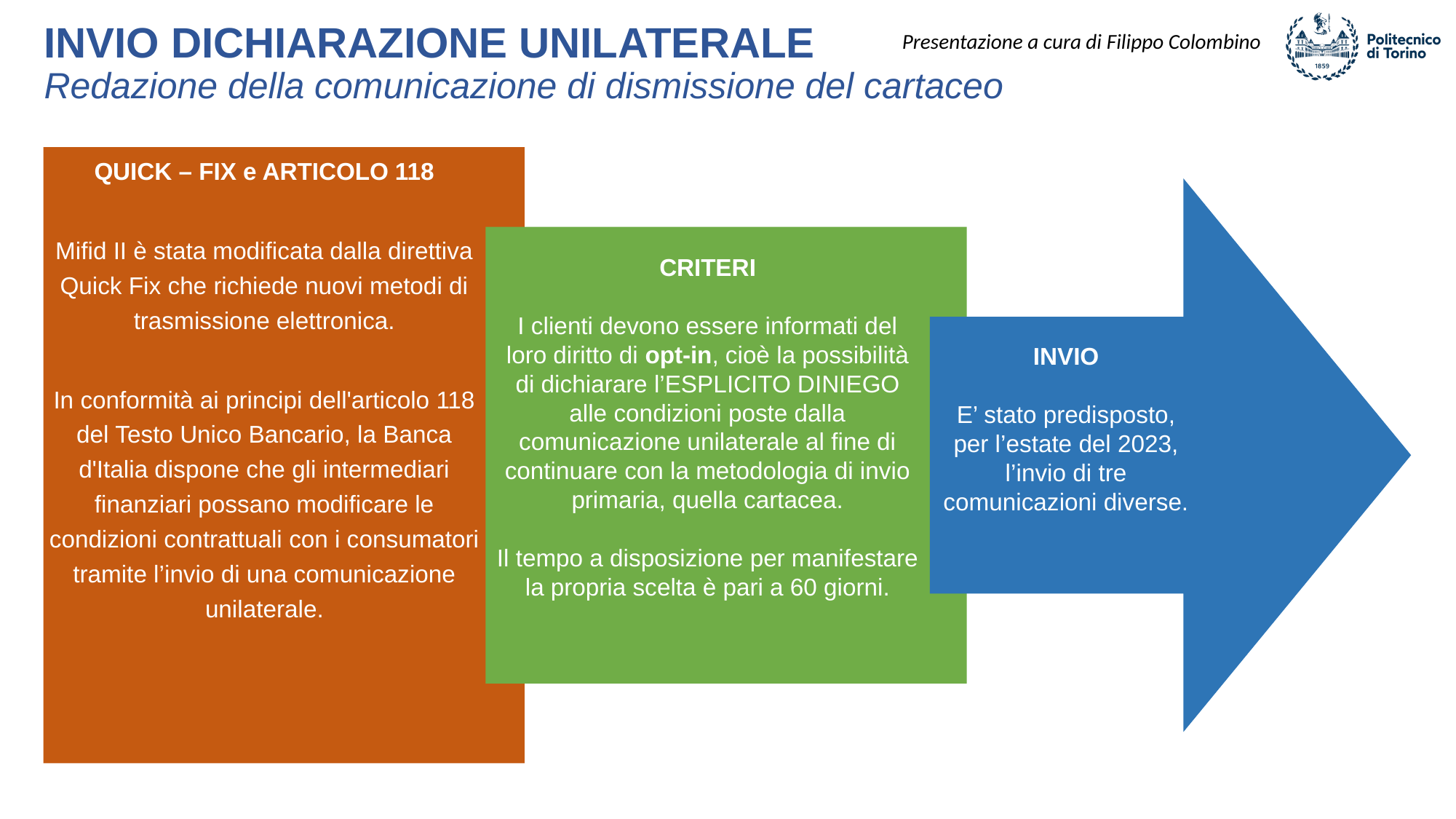

INVIO DICHIARAZIONE UNILATERALE
Redazione della comunicazione di dismissione del cartaceo

QUICK – FIX e ARTICOLO 118

Mifid II è stata modificata dalla direttiva Quick Fix che richiede nuovi metodi di trasmissione elettronica.

In conformità ai principi dell'articolo 118 del Testo Unico Bancario, la Banca d'Italia dispone che gli intermediari finanziari possano modificare le condizioni contrattuali con i consumatori tramite l’invio di una comunicazione unilaterale.

CRITERI

I clienti devono essere informati del loro diritto di opt-in, cioè la possibilità di dichiarare l’ESPLICITO DINIEGO alle condizioni poste dalla comunicazione unilaterale al fine di continuare con la metodologia di invio primaria, quella cartacea.

Il tempo a disposizione per manifestare la propria scelta è pari a 60 giorni.

INVIO

E’ stato predisposto, per l’estate del 2023, l’invio di tre comunicazioni diverse.